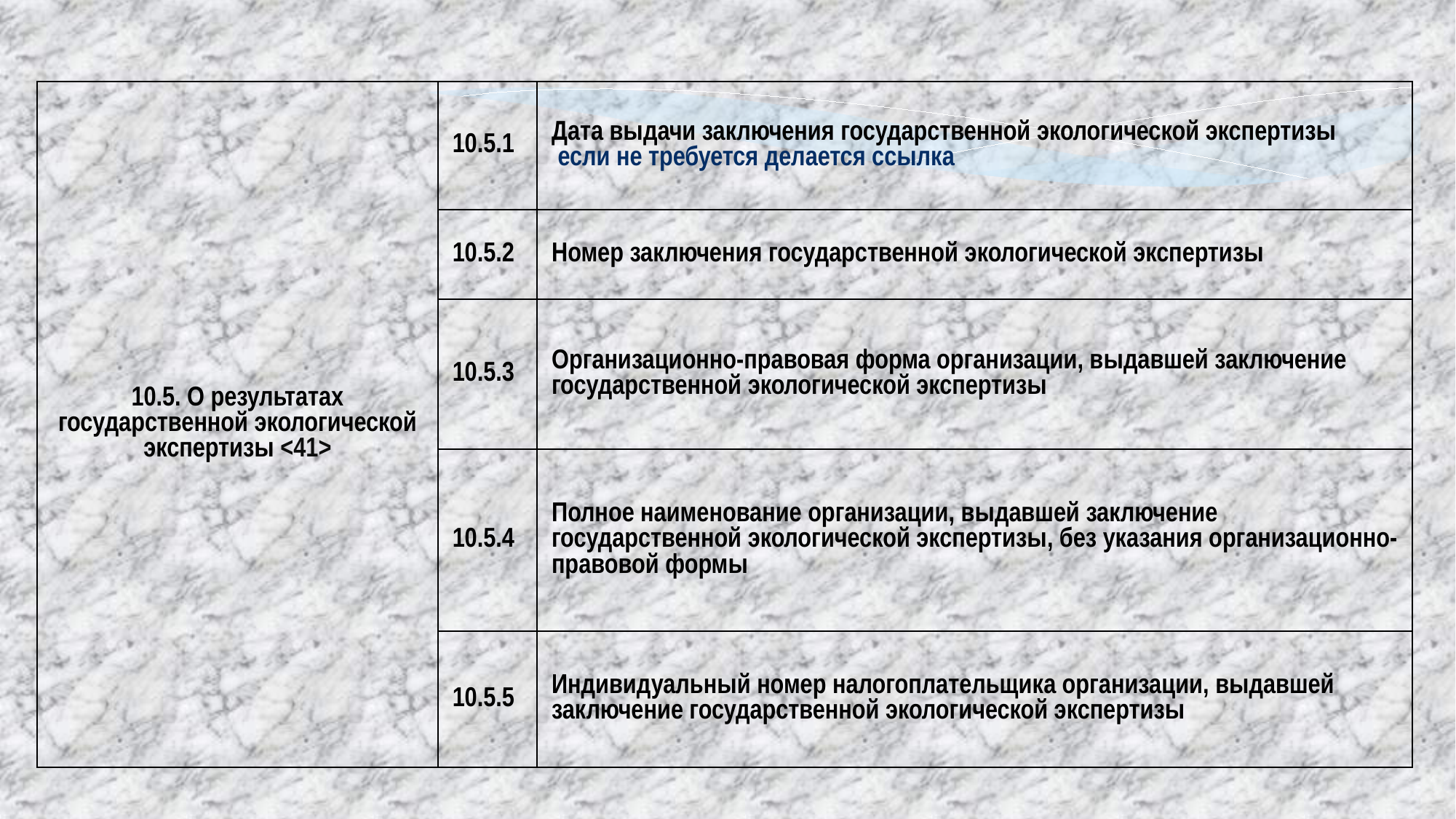

| 10.5. О результатах государственной экологической экспертизы <41> | 10.5.1 | Дата выдачи заключения государственной экологической экспертизы если не требуется делается ссылка |
| --- | --- | --- |
|  | 10.5.2 | Номер заключения государственной экологической экспертизы |
|  | 10.5.3 | Организационно-правовая форма организации, выдавшей заключение государственной экологической экспертизы |
|  | 10.5.4 | Полное наименование организации, выдавшей заключение государственной экологической экспертизы, без указания организационно-правовой формы |
|  | 10.5.5 | Индивидуальный номер налогоплательщика организации, выдавшей заключение государственной экологической экспертизы |